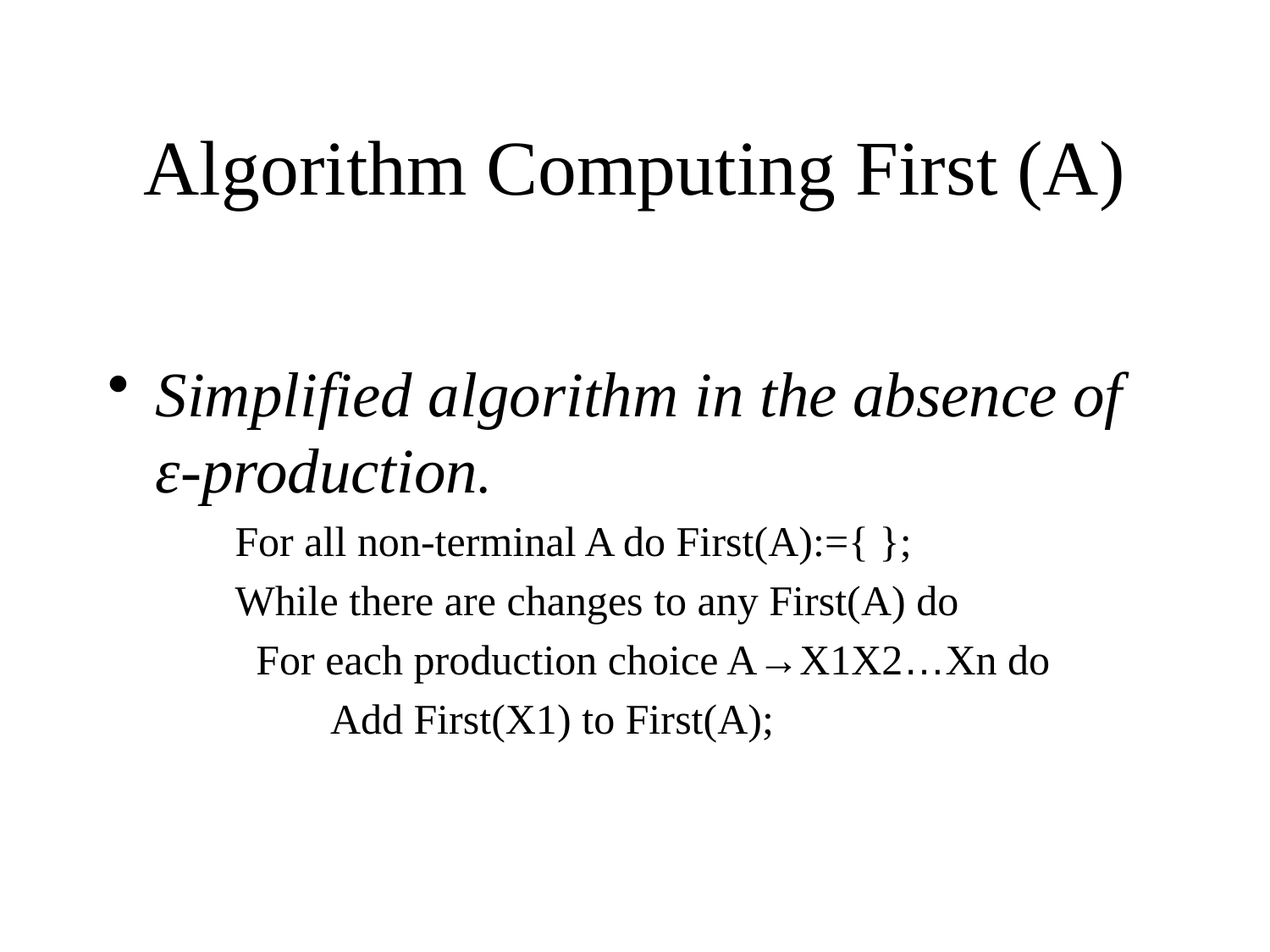

# Algorithm Computing First (A)

Simplified algorithm in the absence of ε-production.
For all non-terminal A do First(A):={ };
While there are changes to any First(A) do
  For each production choice A→X1X2…Xn do
         Add First(X1) to First(A);